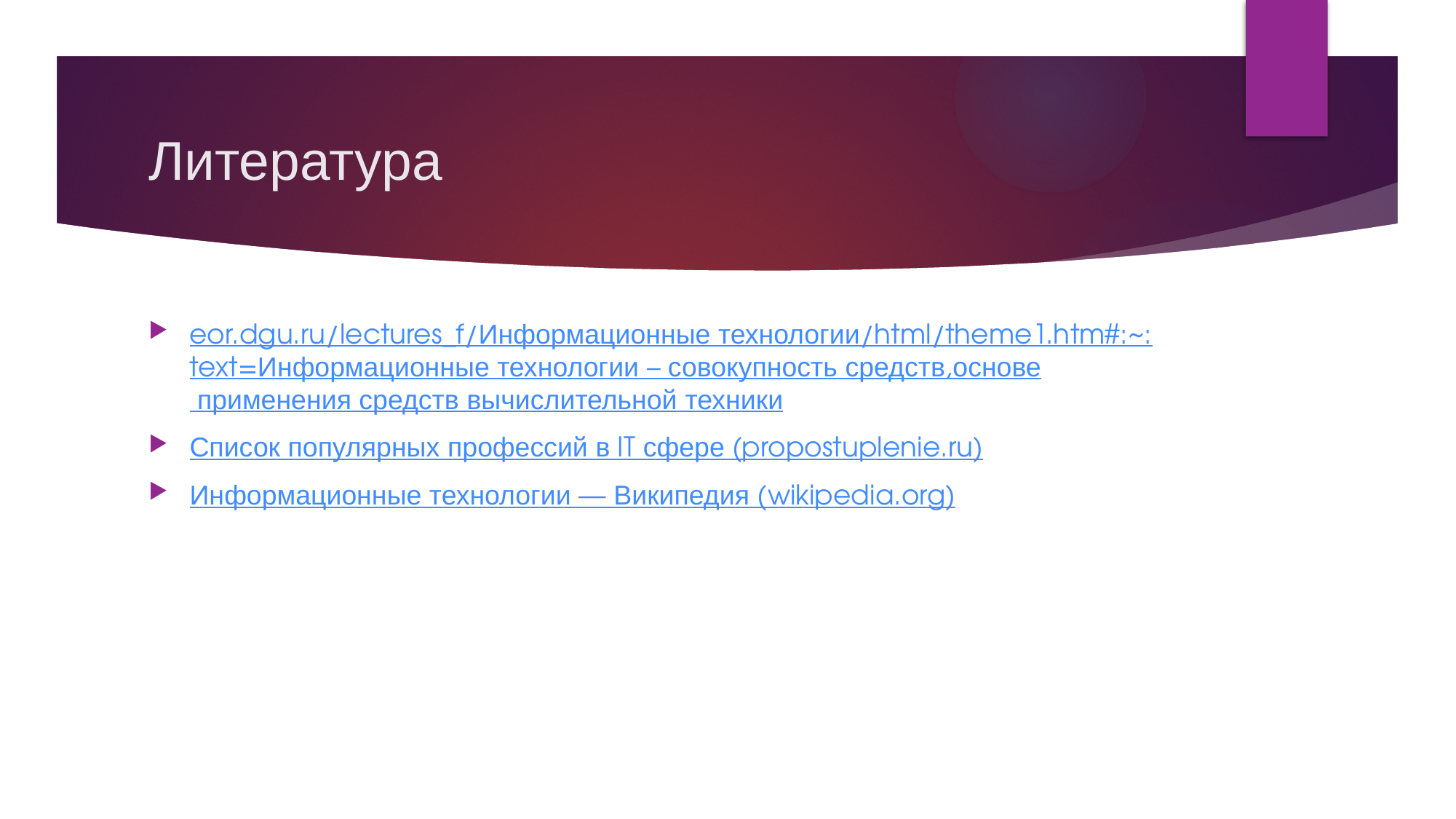

# Литература
eor.dgu.ru/lectures_f/Информационные технологии/html/theme1.htm#:~:text=Информационные технологии – совокупность средств,основе применения средств вычислительной техники
Список популярных профессий в IT сфере (propostuplenie.ru)
Информационные технологии — Википедия (wikipedia.org)